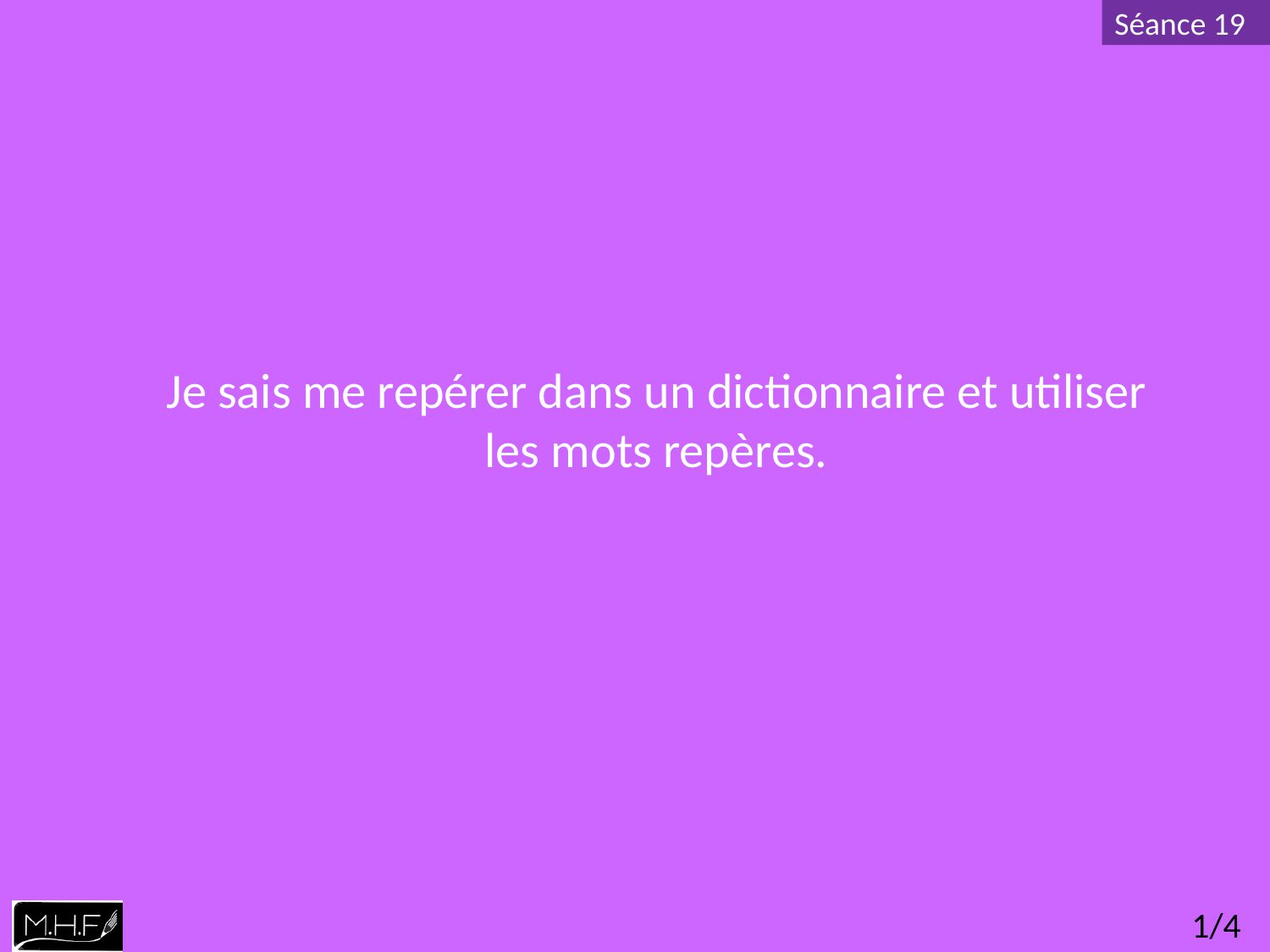

Je sais me repérer dans un dictionnaire et utiliser les mots repères.
1/4